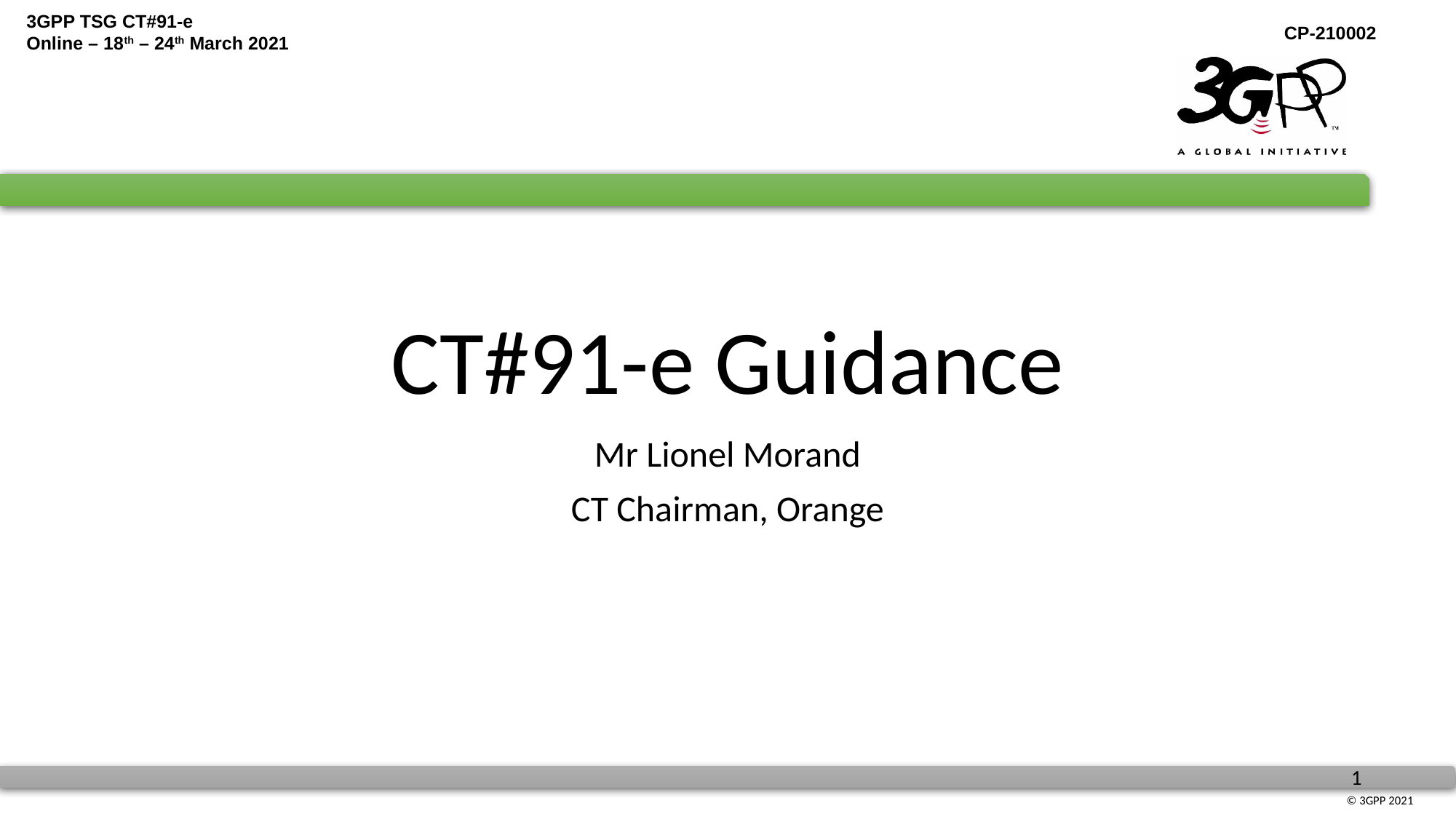

# CT#91-e Guidance
Mr Lionel Morand
CT Chairman, Orange